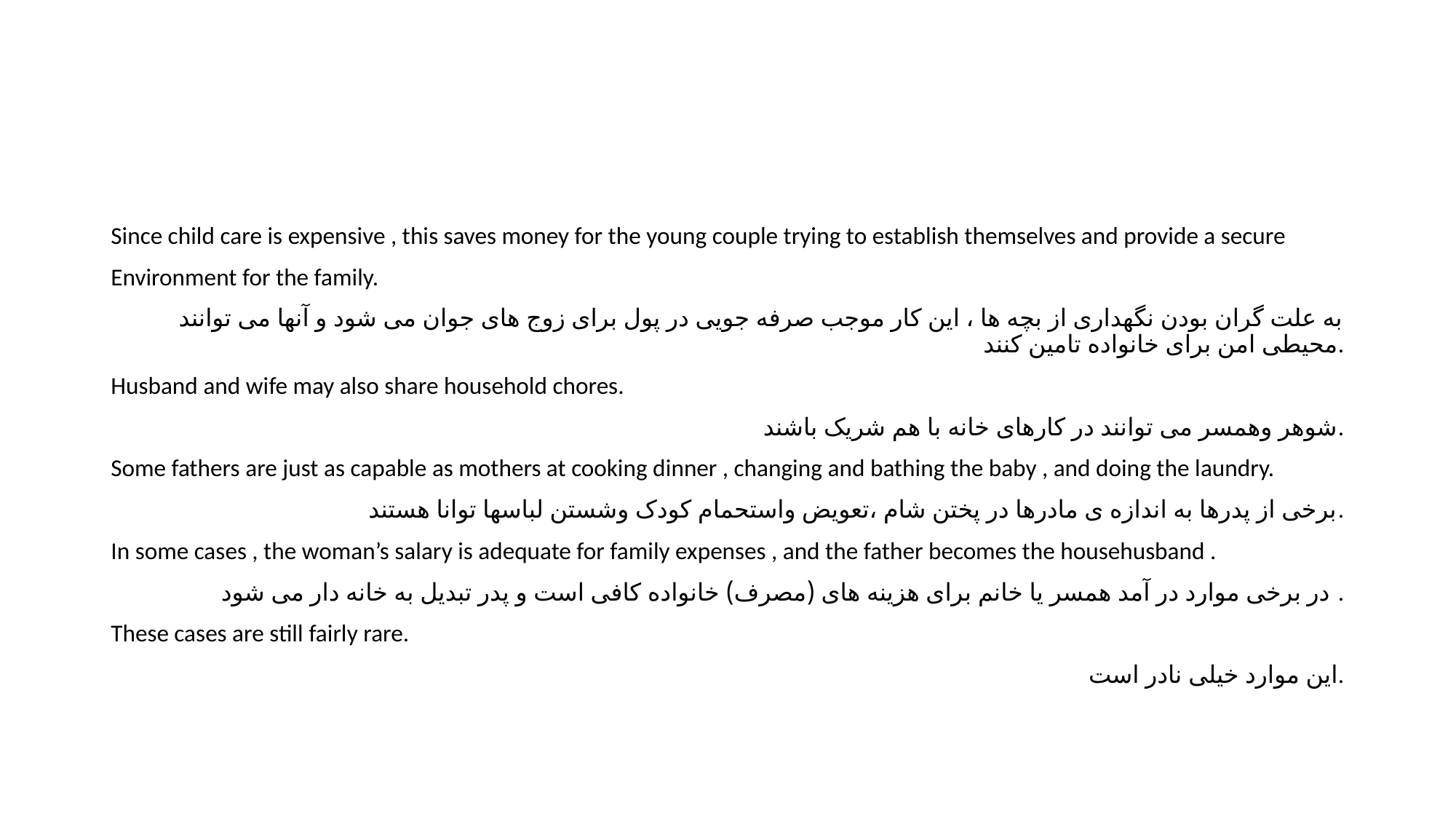

#
Since child care is expensive , this saves money for the young couple trying to establish themselves and provide a secure
Environment for the family.
به علت گران بودن نگهداری از بچه ها ، این کار موجب صرفه جویی در پول برای زوج های جوان می شود و آنها می توانند محیطی امن برای خانواده تامین کنند.
Husband and wife may also share household chores.
شوهر وهمسر می توانند در کارهای خانه با هم شریک باشند.
Some fathers are just as capable as mothers at cooking dinner , changing and bathing the baby , and doing the laundry.
برخی از پدرها به اندازه ی مادرها در پختن شام ،تعویض واستحمام کودک وشستن لباسها توانا هستند.
In some cases , the woman’s salary is adequate for family expenses , and the father becomes the househusband .
در برخی موارد در آمد همسر یا خانم برای هزینه های (مصرف) خانواده کافی است و پدر تبدیل به خانه دار می شود .
These cases are still fairly rare.
این موارد خیلی نادر است.